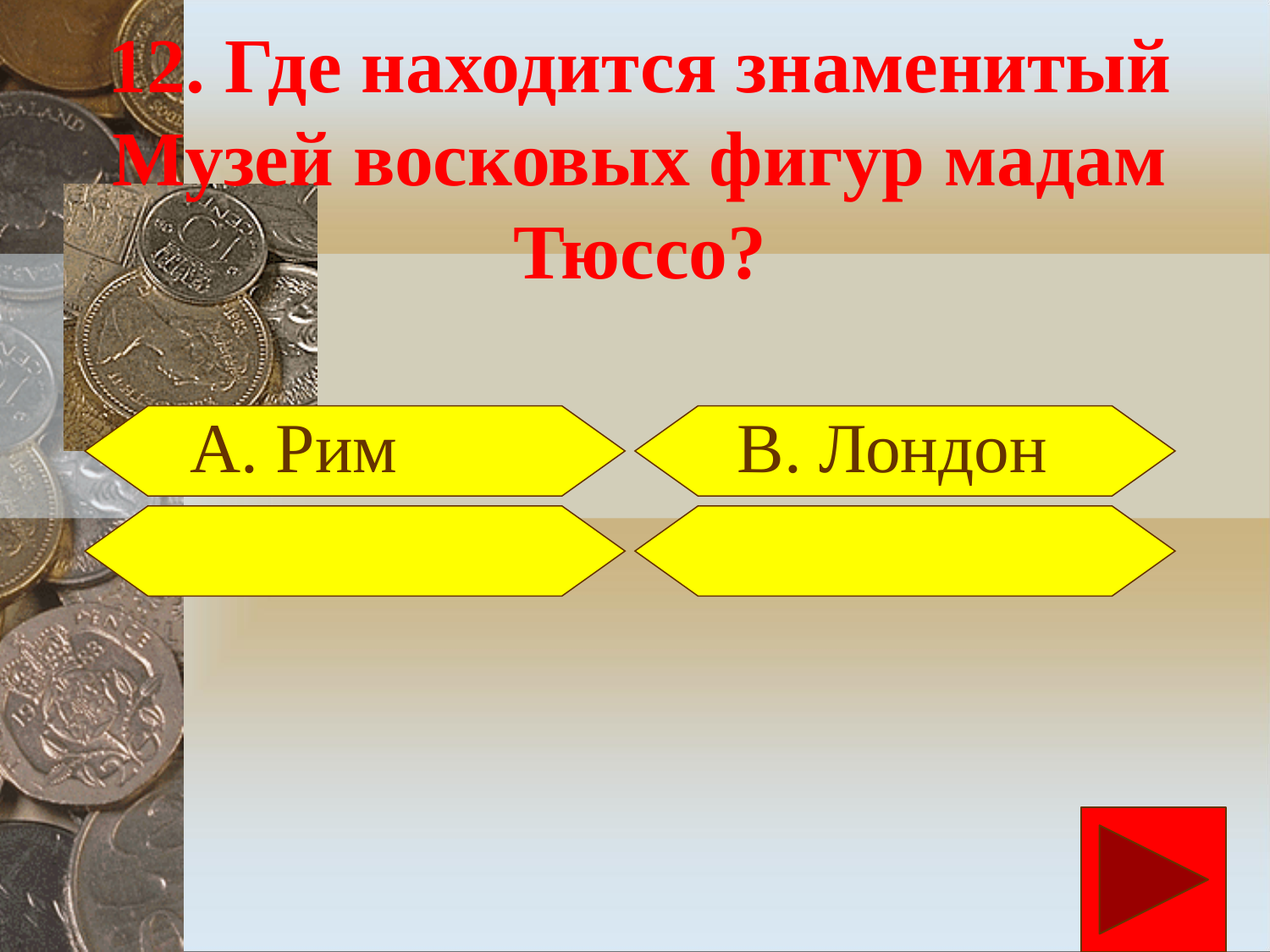

# 12. Где находится знаменитый Музей восковых фигур мадам Тюссо?
     А. Рим                  	В. Лондон